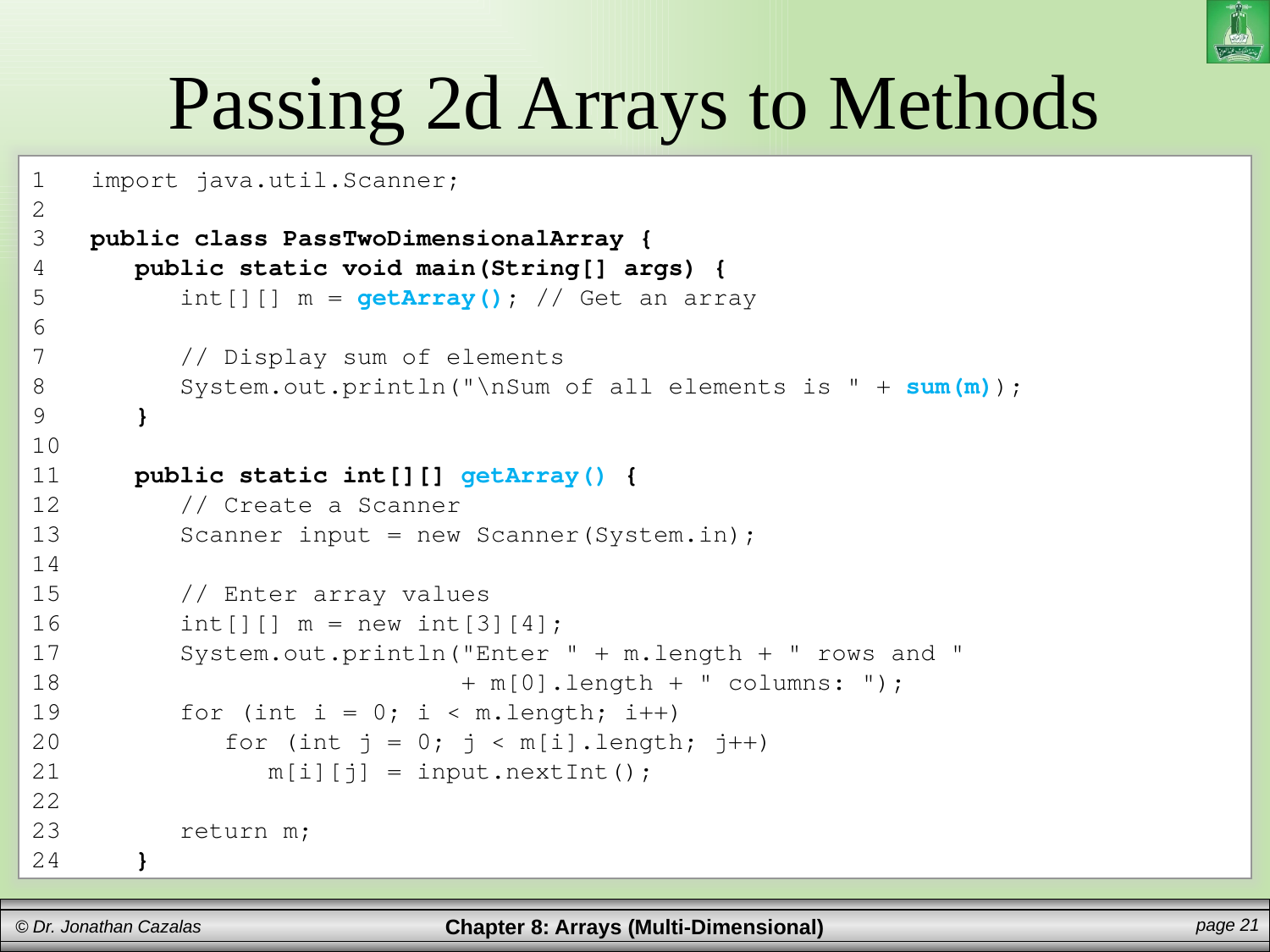

# Passing 2d Arrays to Methods
1   import java.util.Scanner;
2
3   public class PassTwoDimensionalArray {
4      public static void main(String[] args) {
5         int[][] m = getArray(); // Get an array
6
7         // Display sum of elements
8         System.out.println("\nSum of all elements is " + sum(m));
9      }
10
11     public static int[][] getArray() {
12        // Create a Scanner
13        Scanner input = new Scanner(System.in);
14
15        // Enter array values
16        int[][] m = new int[3][4];
17        System.out.println("Enter " + m.length + " rows and "
18                           + m[0].length + " columns: ");
19        for (int i = 0; i < m.length; i++)
20           for (int j = 0; j < m[i].length; j++)
21              m[i][j] = input.nextInt();
22
23        return m;
24     }